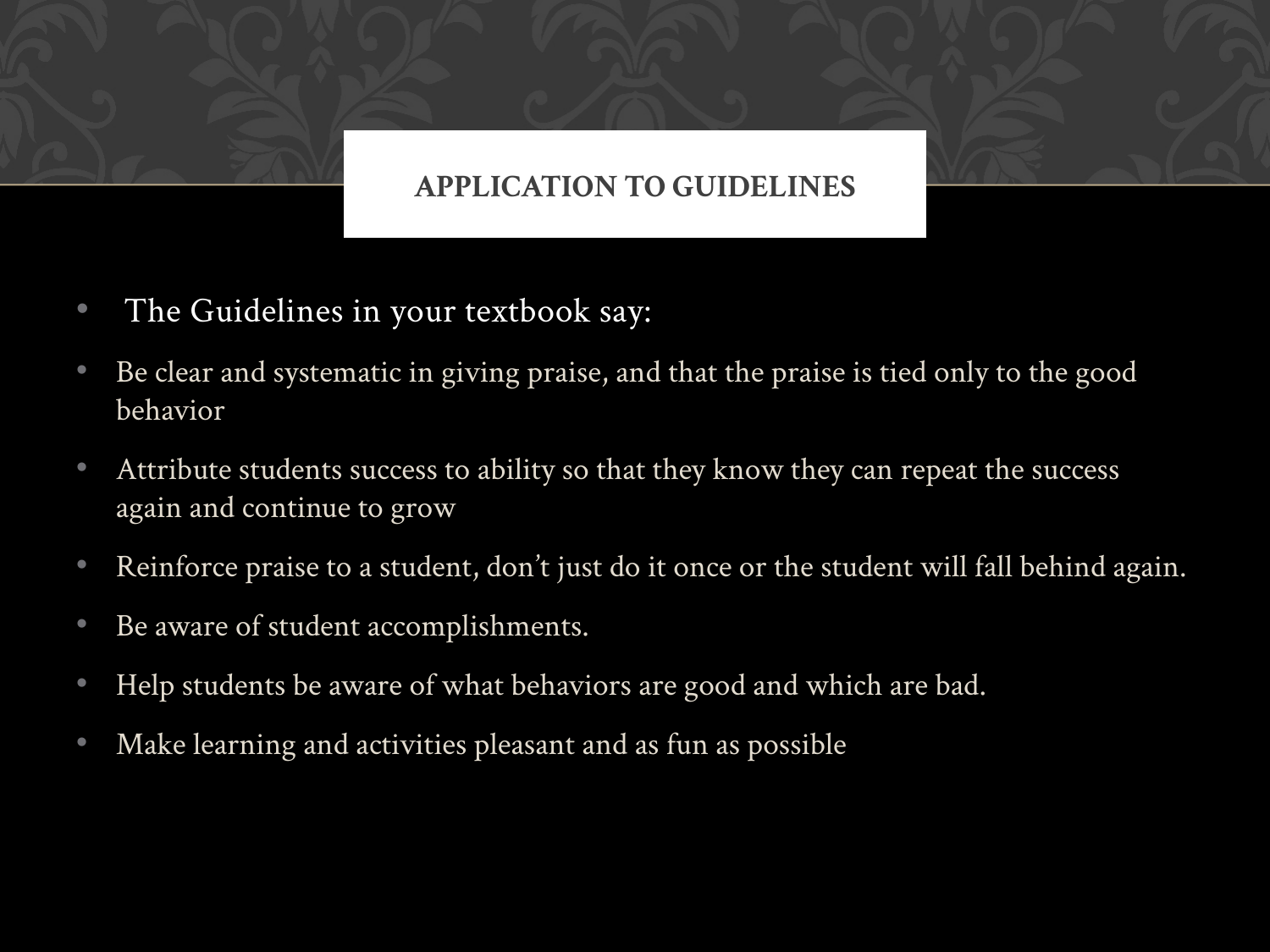

# Application To Guidelines
The Guidelines in your textbook say:
Be clear and systematic in giving praise, and that the praise is tied only to the good behavior
Attribute students success to ability so that they know they can repeat the success again and continue to grow
Reinforce praise to a student, don’t just do it once or the student will fall behind again.
Be aware of student accomplishments.
Help students be aware of what behaviors are good and which are bad.
Make learning and activities pleasant and as fun as possible